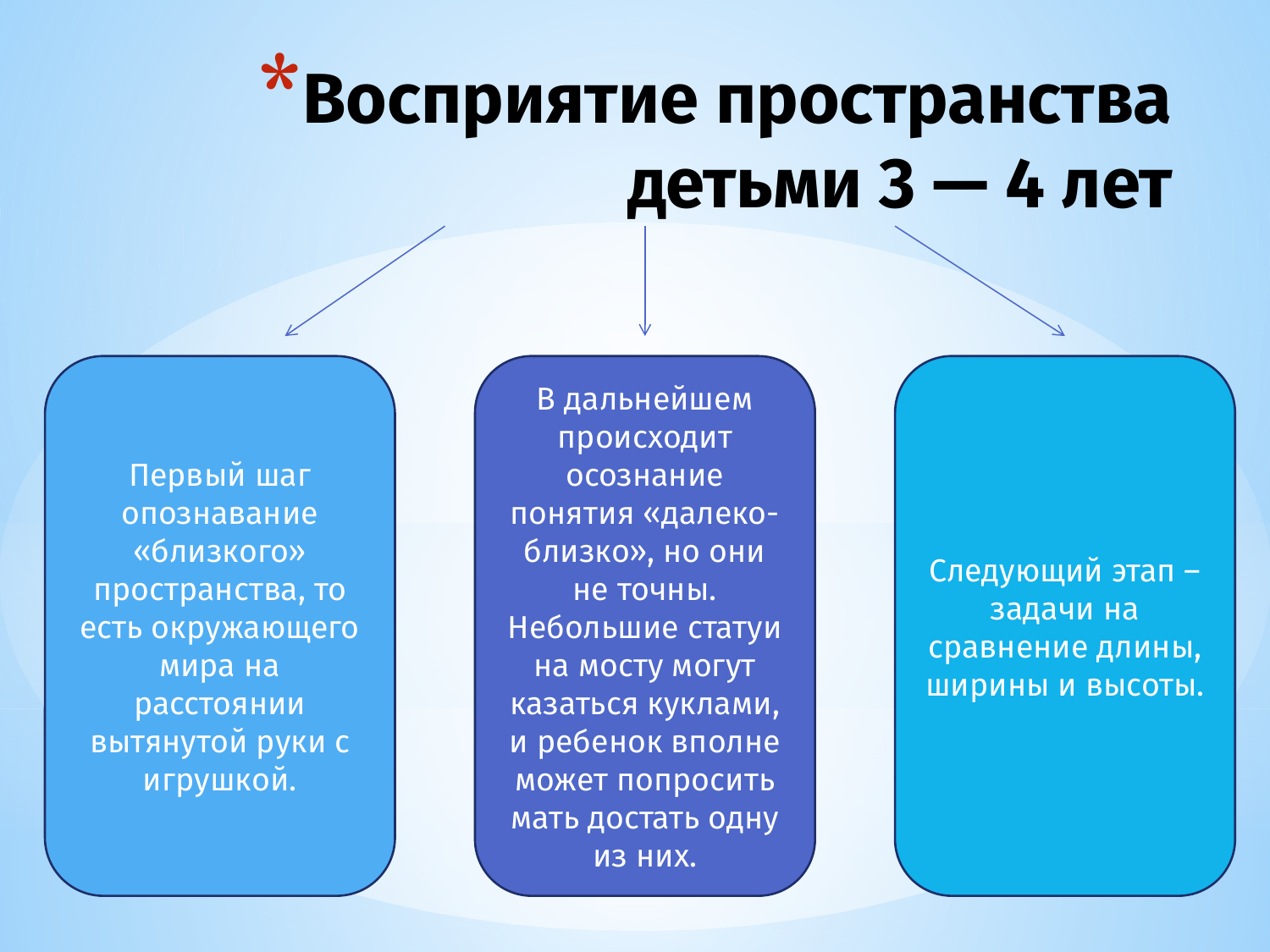

# Восприятие пространства детьми 3 — 4 лет
Первый шаг опознавание «близкого» пространства, то есть окружающего мира на расстоянии вытянутой руки с игрушкой.
В дальнейшем происходит осознание понятия «далеко-близко», но они не точны. Небольшие статуи на мосту могут казаться куклами, и ребенок вполне может попросить мать достать одну из них.
Следующий этап – задачи на сравнение длины, ширины и высоты.